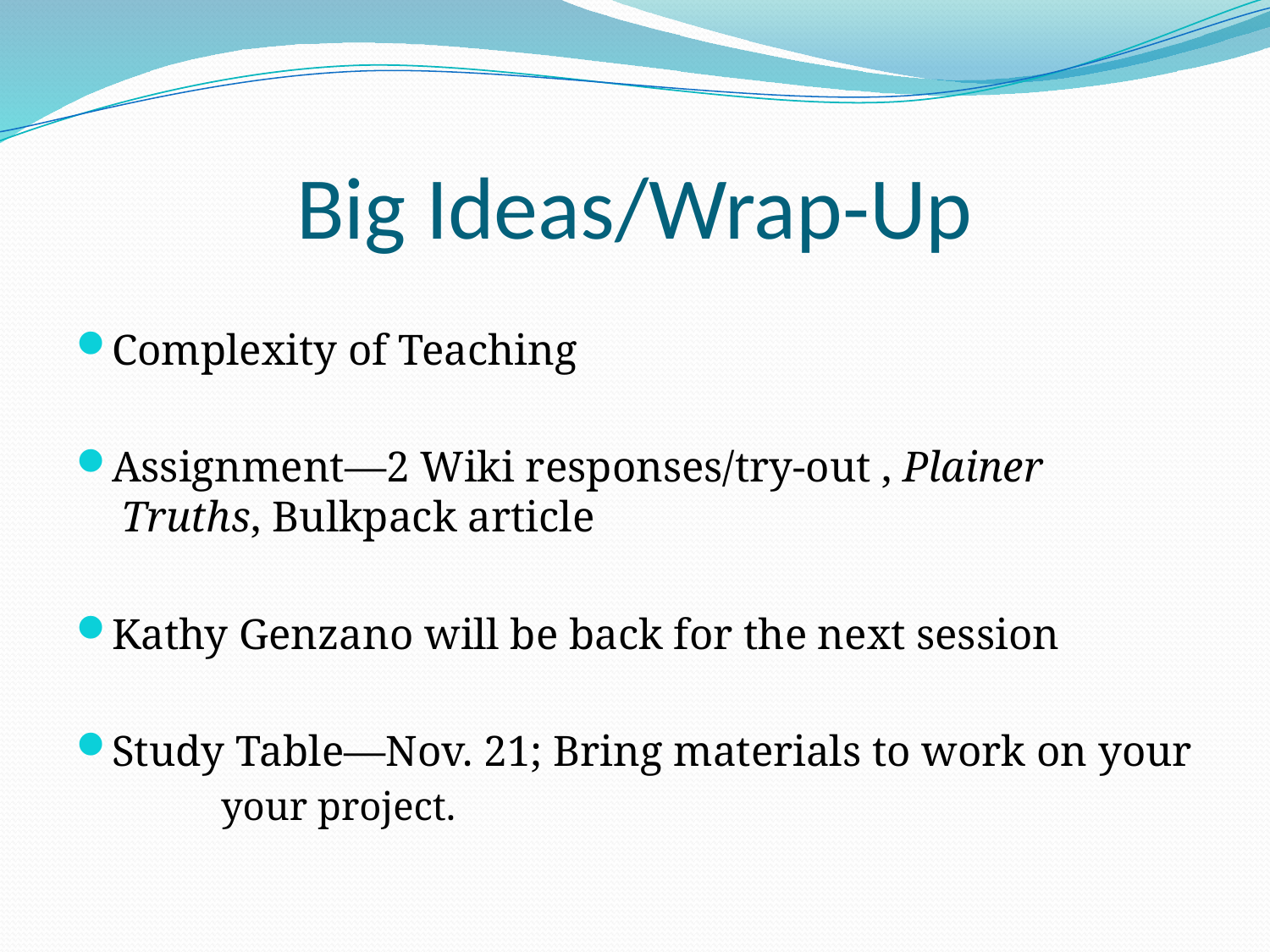

# Big Ideas/Wrap-Up
Complexity of Teaching

Assignment—2 Wiki responses/try-out , Plainer 			     Truths, Bulkpack article

Kathy Genzano will be back for the next session

Study Table—Nov. 21; Bring materials to work on your
		       your project.